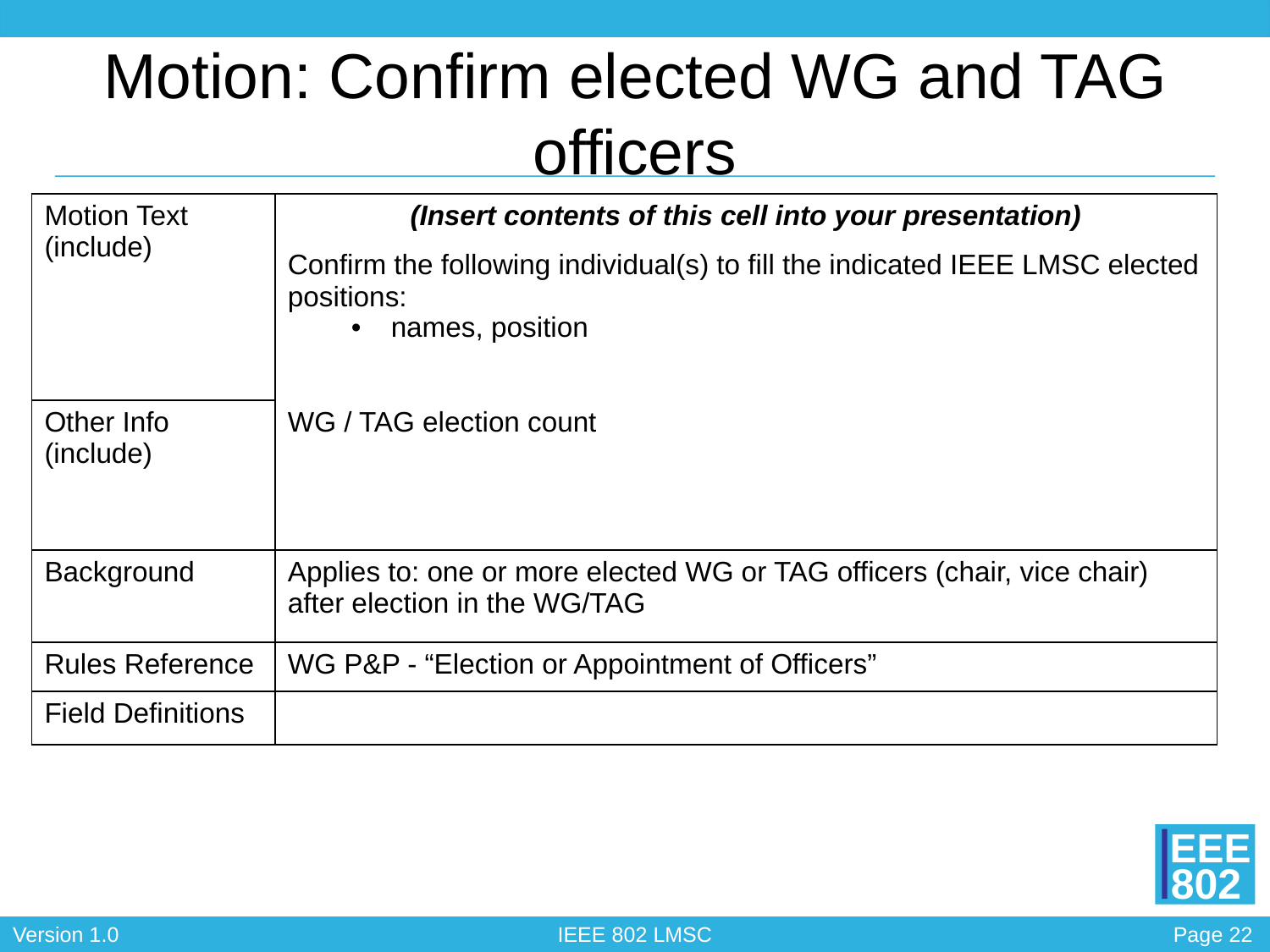

# Motion: Confirm elected WG and TAG officers
| Motion Text (include) | (Insert contents of this cell into your presentation) |
| --- | --- |
|  | Confirm the following individual(s) to fill the indicated IEEE LMSC elected positions: names, position |
| Other Info (include) | WG / TAG election count |
| Background | Applies to: one or more elected WG or TAG officers (chair, vice chair) after election in the WG/TAG |
| Rules Reference | WG P&P - “Election or Appointment of Officers” |
| Field Definitions |  |